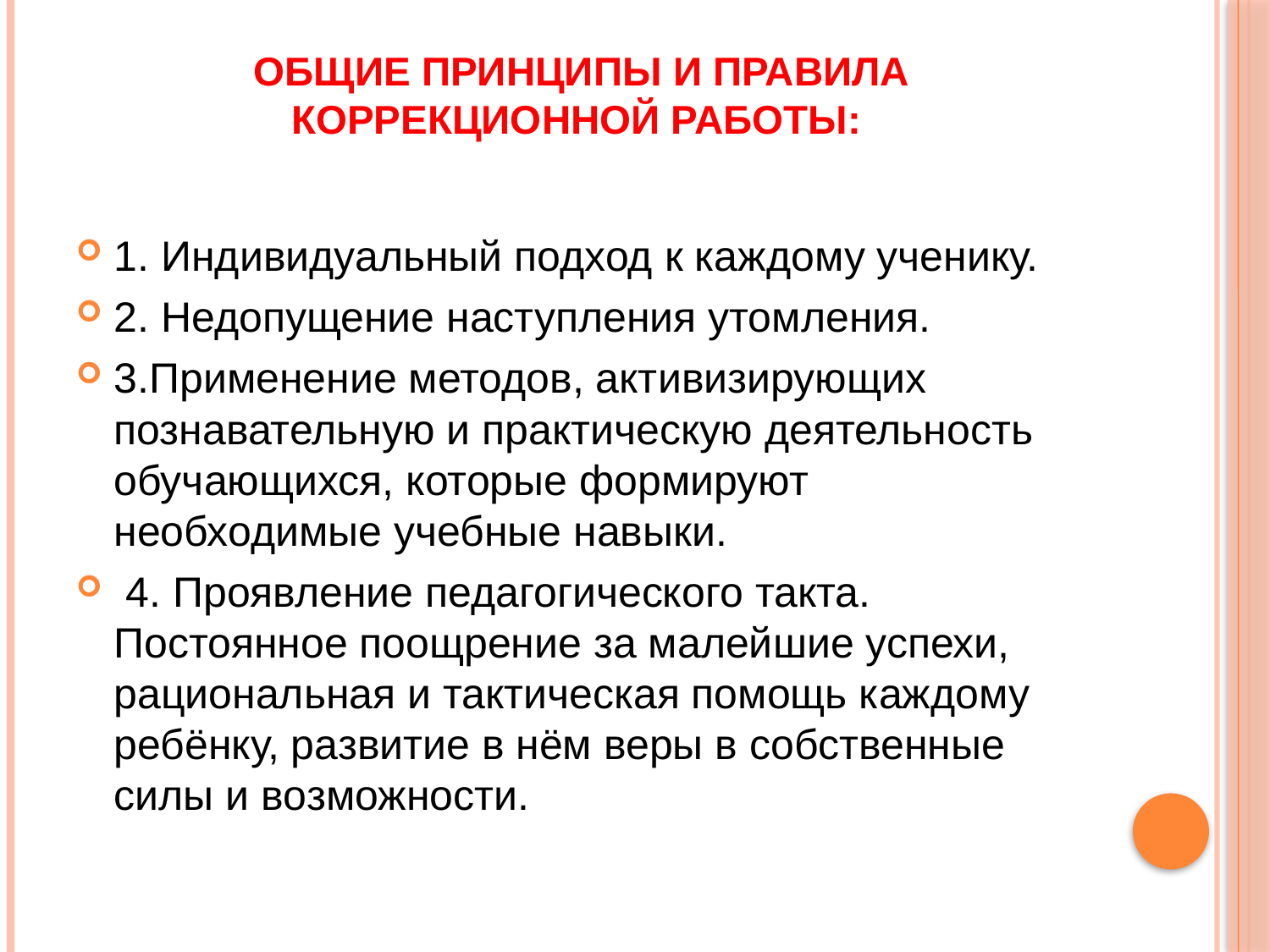

# общие принципы и правила коррекционной работы:
1. Индивидуальный подход к каждому ученику.
2. Недопущение наступления утомления.
3.Применение методов, активизирующих познавательную и практическую деятельность обучающихся, которые формируют необходимые учебные навыки.
 4. Проявление педагогического такта. Постоянное поощрение за малейшие успехи, рациональная и тактическая помощь каждому ребёнку, развитие в нём веры в собственные силы и возможности.